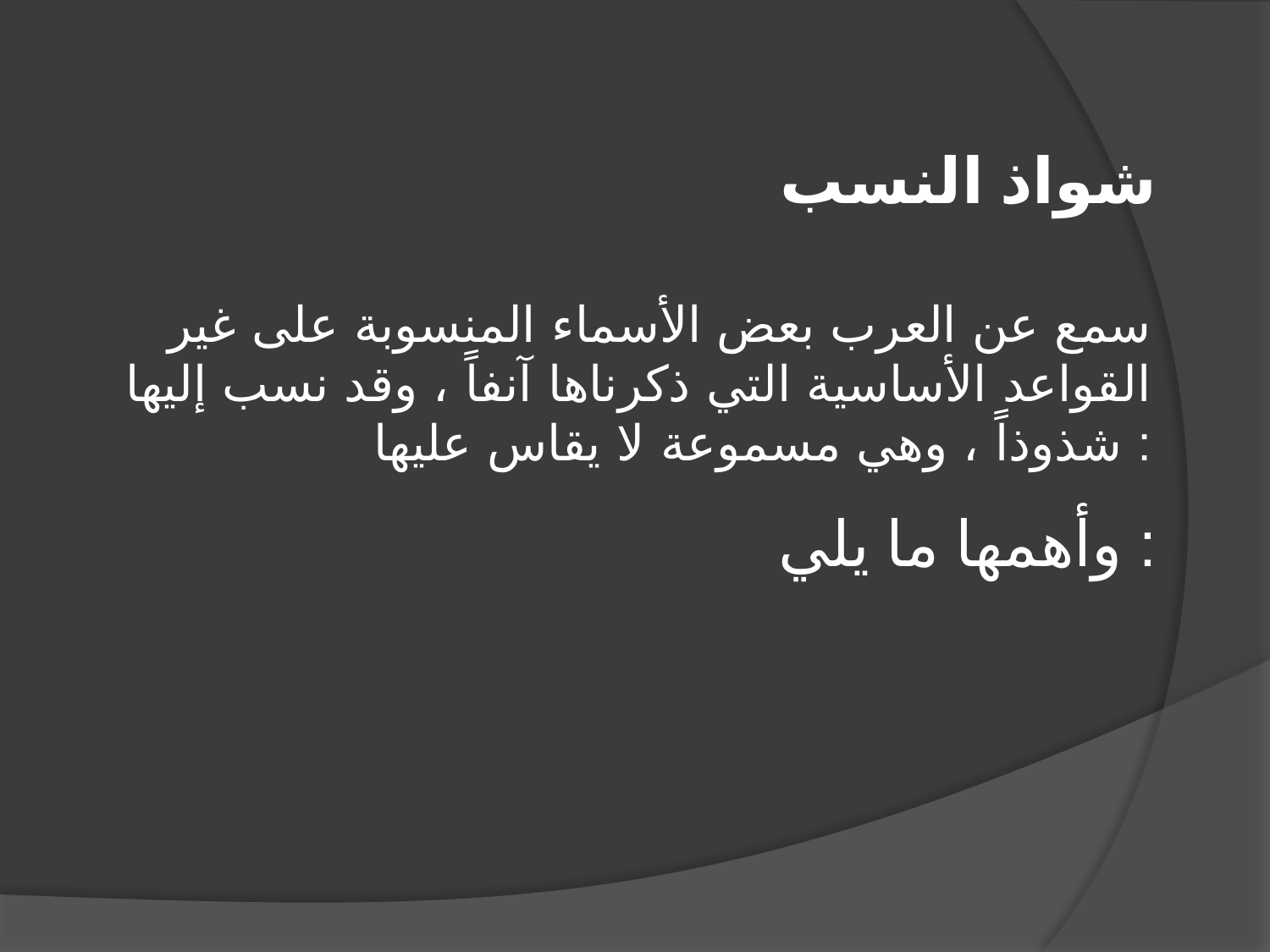

شواذ النسب
سمع عن العرب بعض الأسماء المنسوبة على غير القواعد الأساسية التي ذكرناها آنفاً ، وقد نسب إليها شذوذاً ، وهي مسموعة لا يقاس عليها :
وأهمها ما يلي :